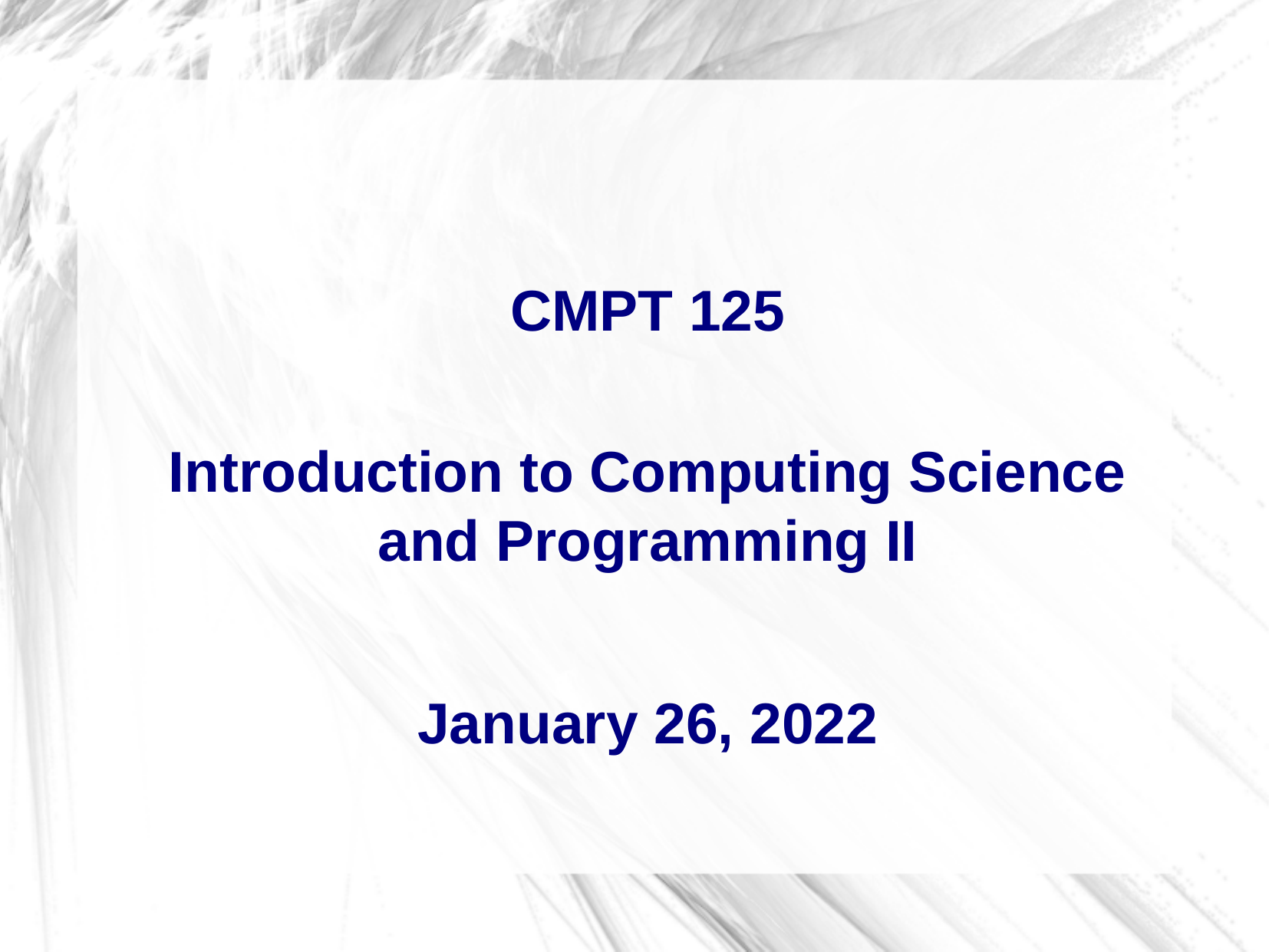

CMPT 125
Introduction to Computing Science
and Programming II

January 26, 2022